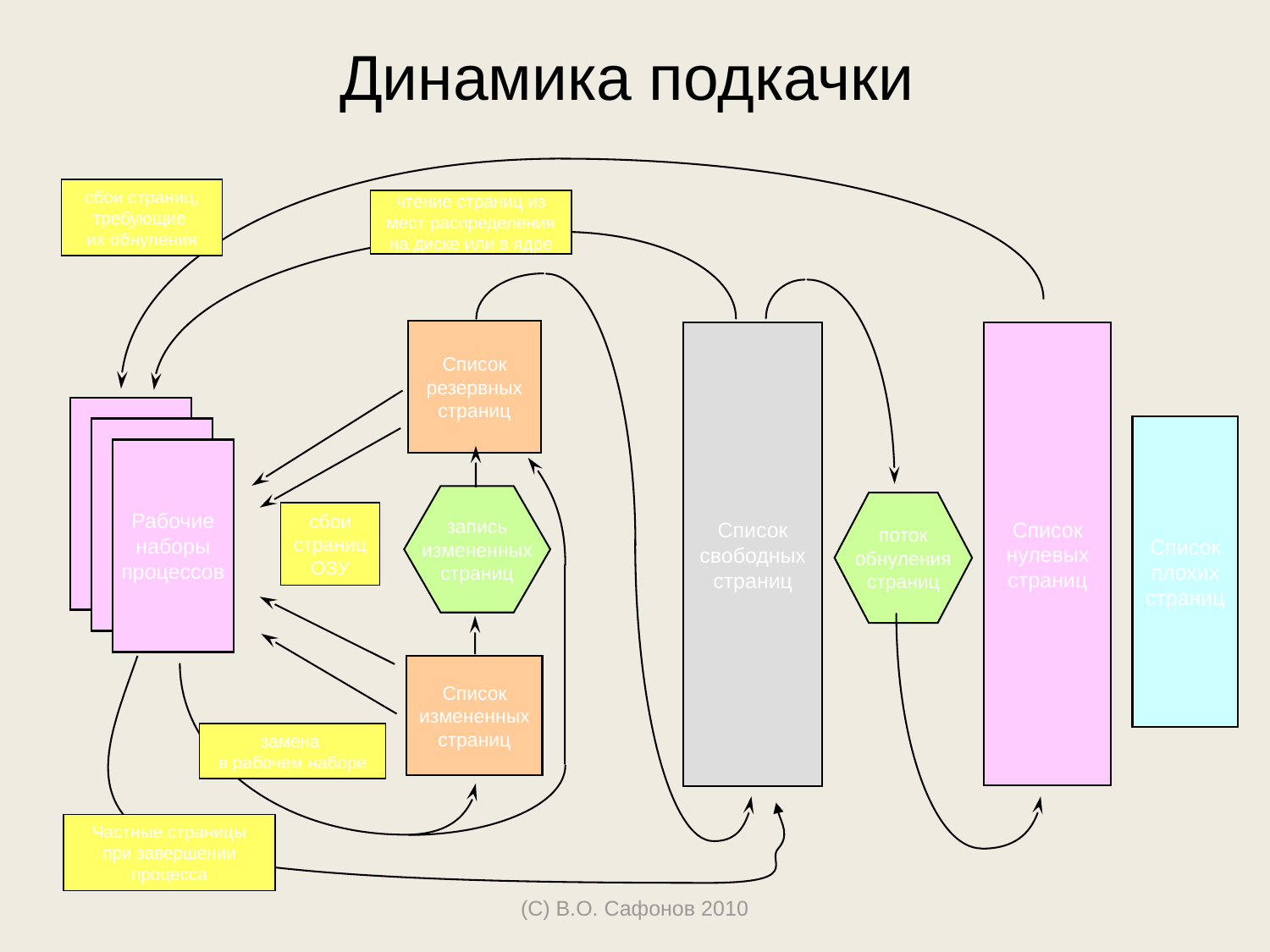

Динамика подкачки

сбои страниц, требующие
их обнуления
чтение страниц из мест распределения на диске или в ядре

Список
резервных
страниц
Список
свободных
страниц
Список
нулевых
страниц

сбои
страниц
ОЗУ

Список
плохих
страниц

Рабочие
наборы
процессов

запись
измененных
страниц

поток
обнуления
страниц

Список
измененных
страниц

замена
в рабочем наборе

Частные страницы при завершении процесса
(С) В.О. Сафонов 2010